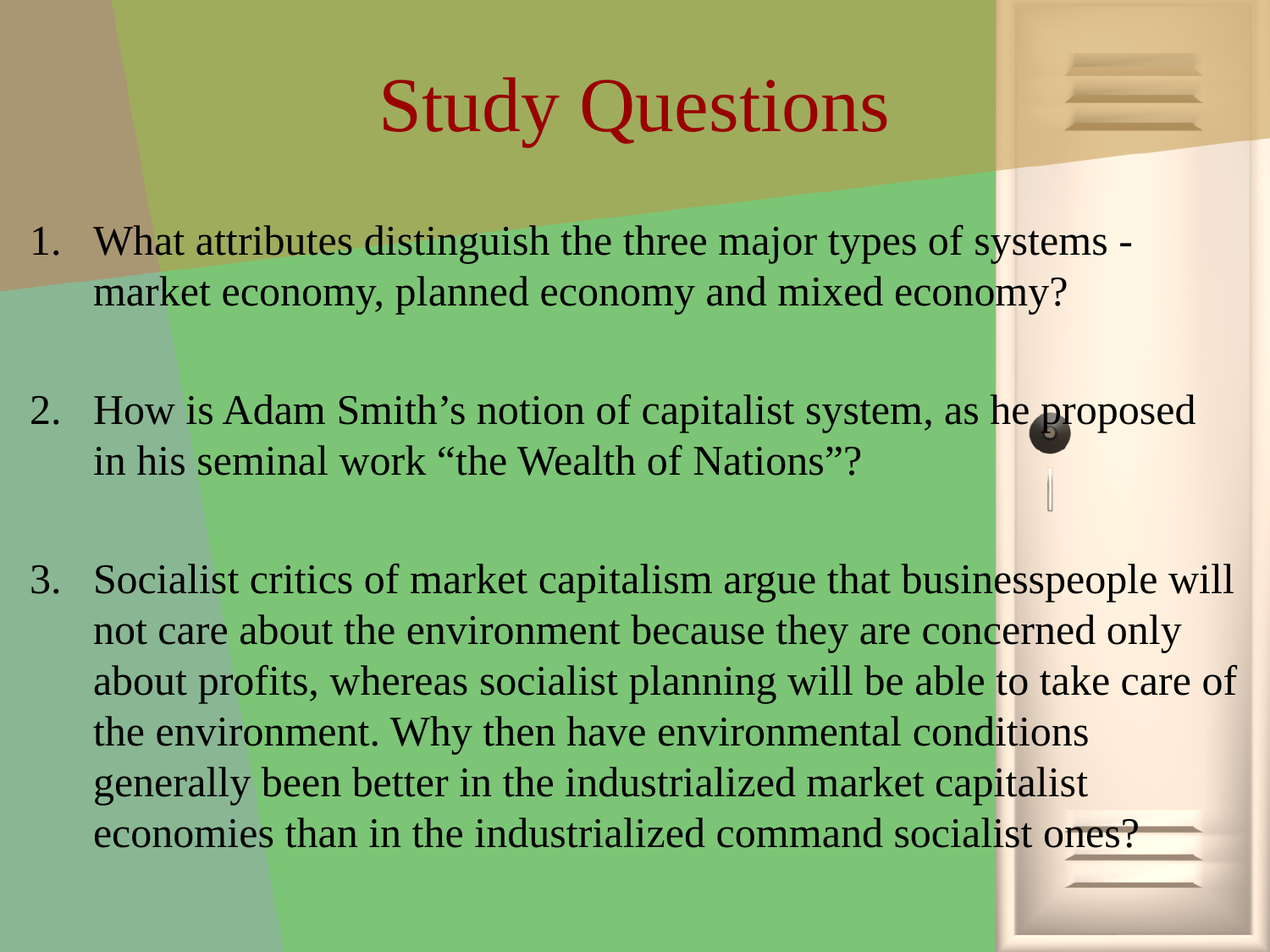

# Study Questions
What attributes distinguish the three major types of systems - market economy, planned economy and mixed economy?

How is Adam Smith’s notion of capitalist system, as he proposed in his seminal work “the Wealth of Nations”?

Socialist critics of market capitalism argue that businesspeople will not care about the environment because they are concerned only about profits, whereas socialist planning will be able to take care of the environment. Why then have environmental conditions generally been better in the industrialized market capitalist economies than in the industrialized command socialist ones?